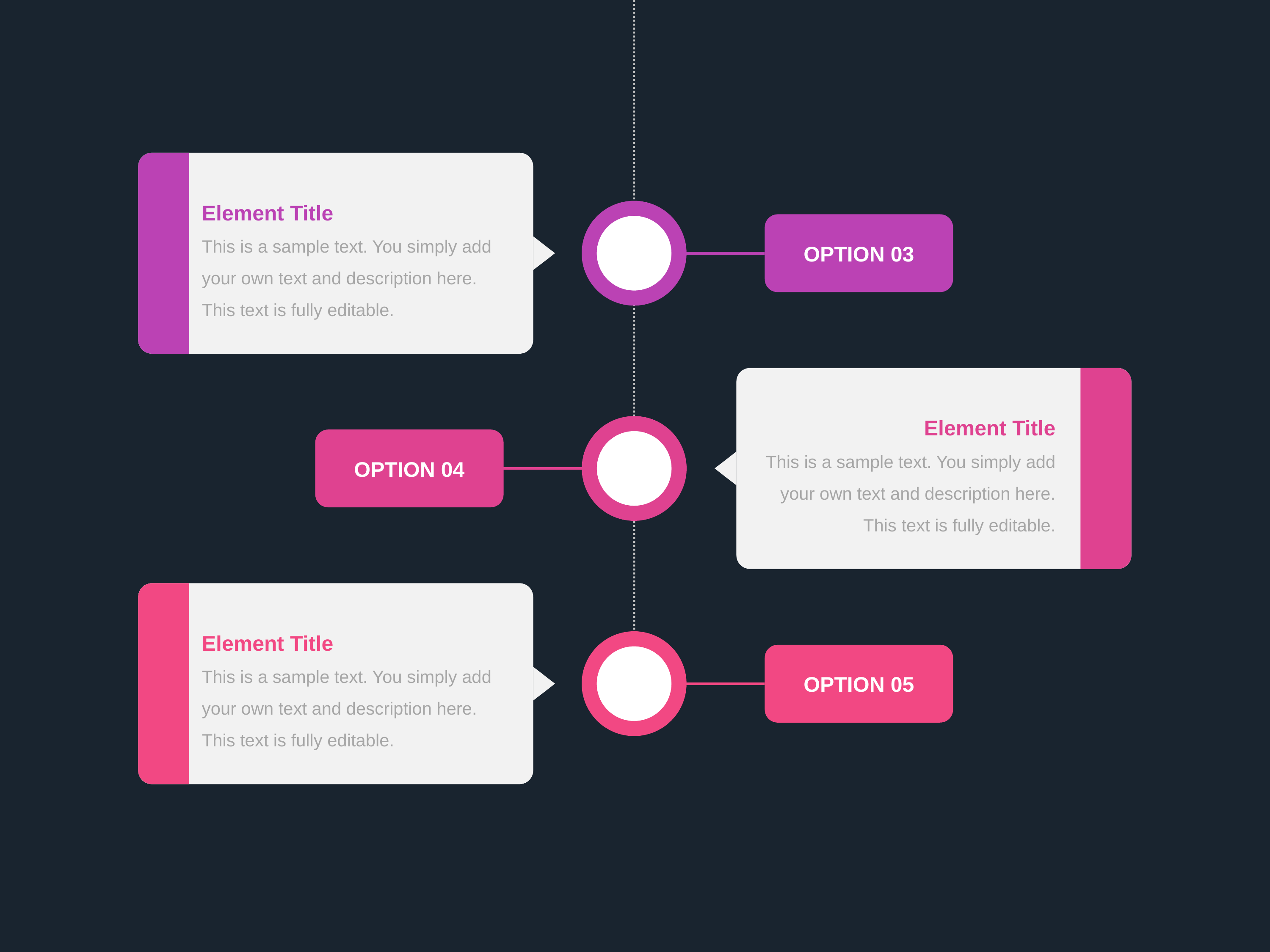

Element Title
This is a sample text. You simply add your own text and description here. This text is fully editable.

OPTION 03

Element Title
This is a sample text. You simply add your own text and description here. This text is fully editable.

OPTION 04

Element Title
This is a sample text. You simply add your own text and description here. This text is fully editable.

OPTION 05